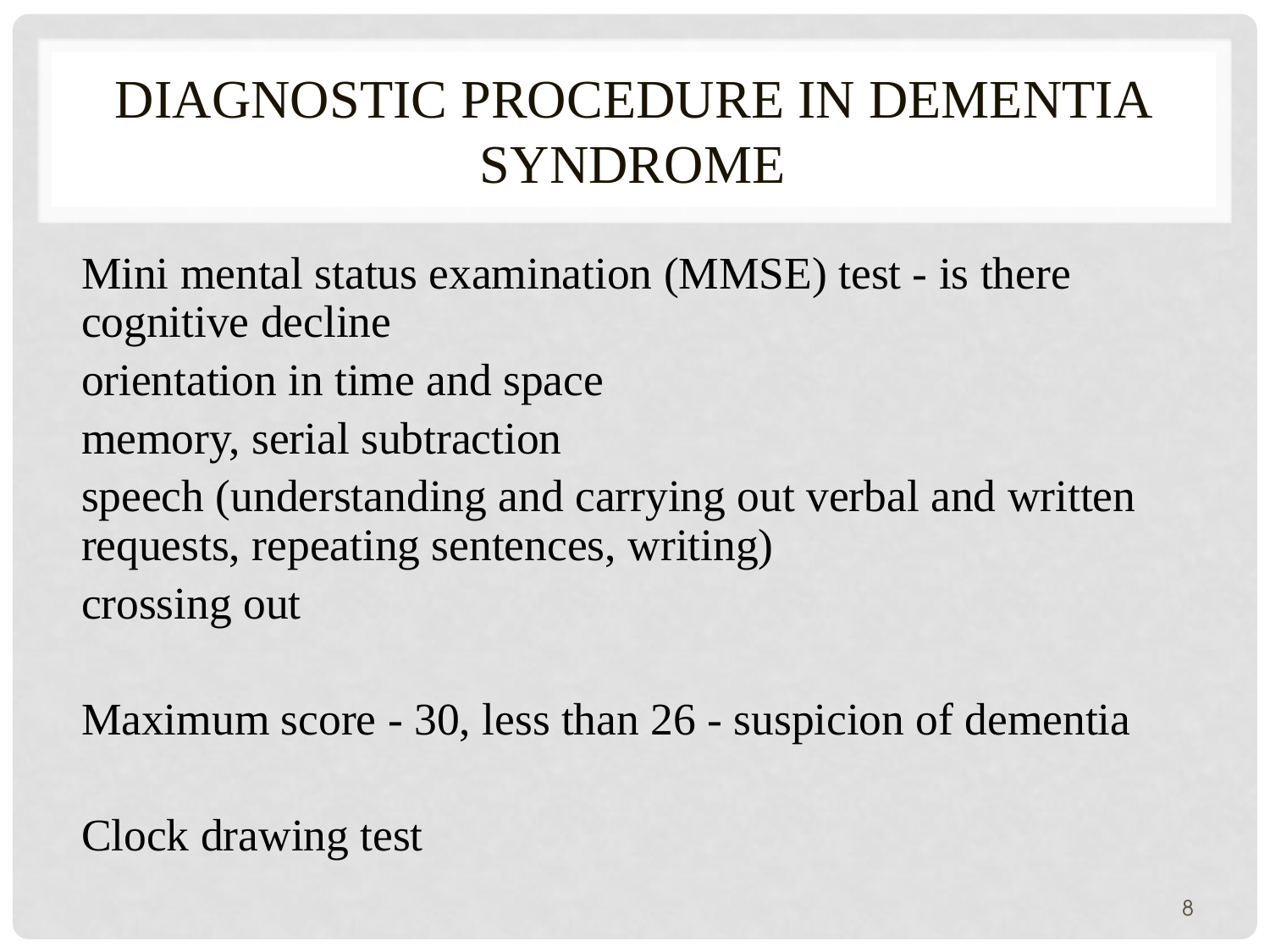

# DIAGNOSTIC PROCEDURE in dementia syndrome
Mini mental status examination (MMSE) test - is there cognitive decline
orientation in time and space
memory, serial subtraction
speech (understanding and carrying out verbal and written requests, repeating sentences, writing)
crossing out

Maximum score - 30, less than 26 - suspicion of dementia

Clock drawing test

8